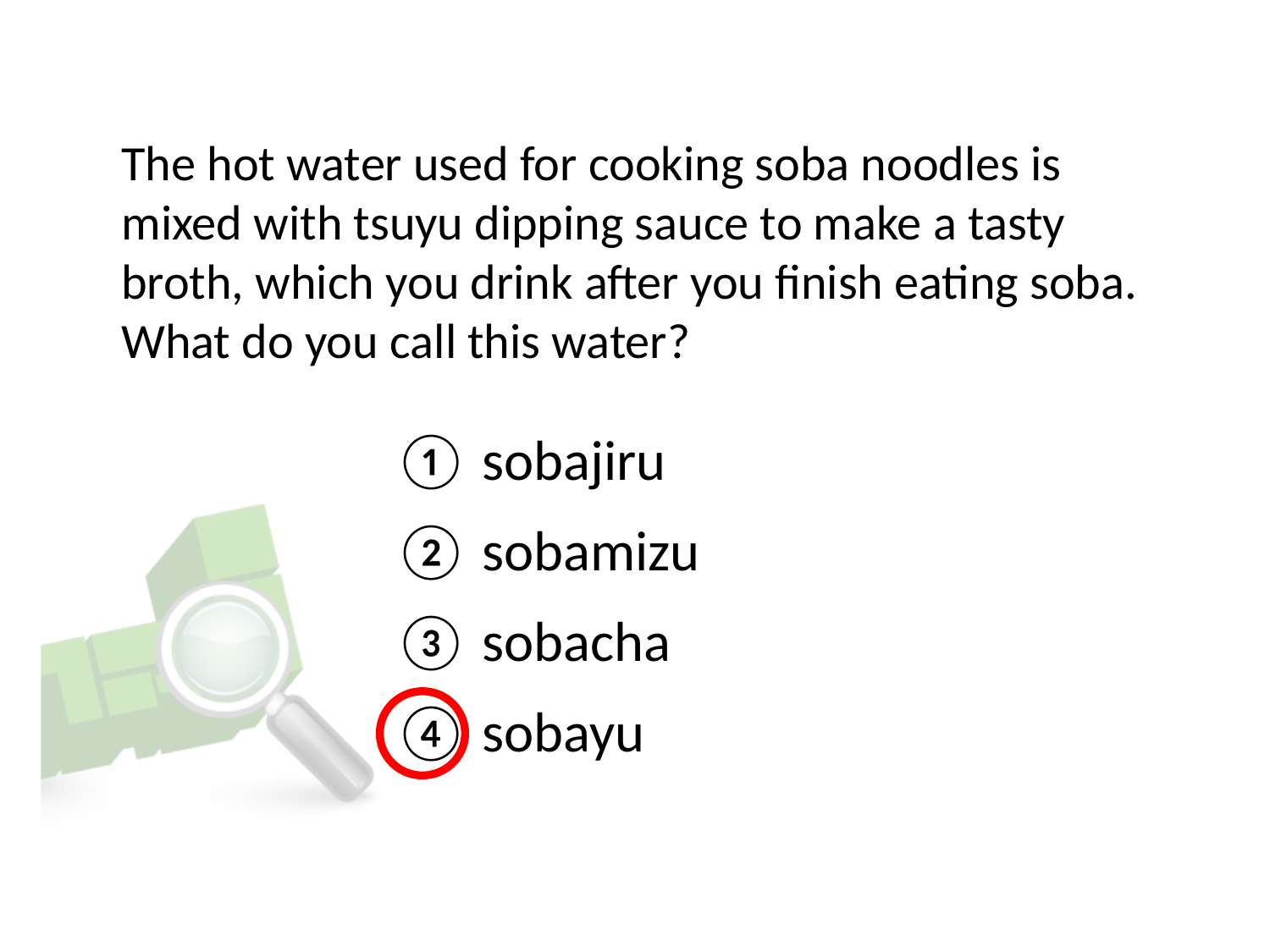

# The hot water used for cooking soba noodles is mixed with tsuyu dipping sauce to make a tasty broth, which you drink after you finish eating soba. What do you call this water?
① sobajiru
② sobamizu
③ sobacha
④ sobayu